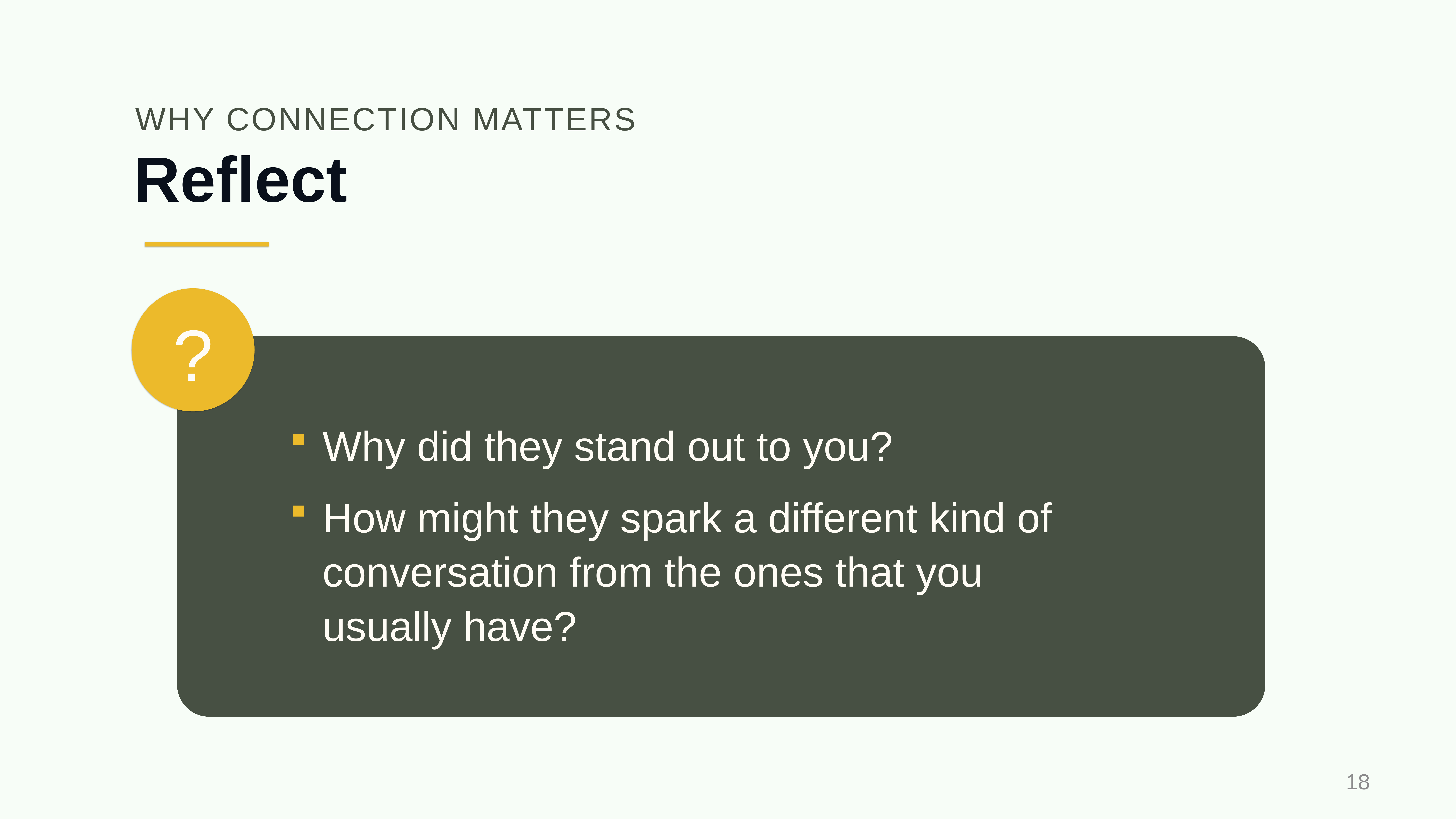

WHY CONNECTION MATTERS
# Reflect

?

Why did they stand out to you?
How might they spark a different kind of conversation from the ones that you usually have?
18